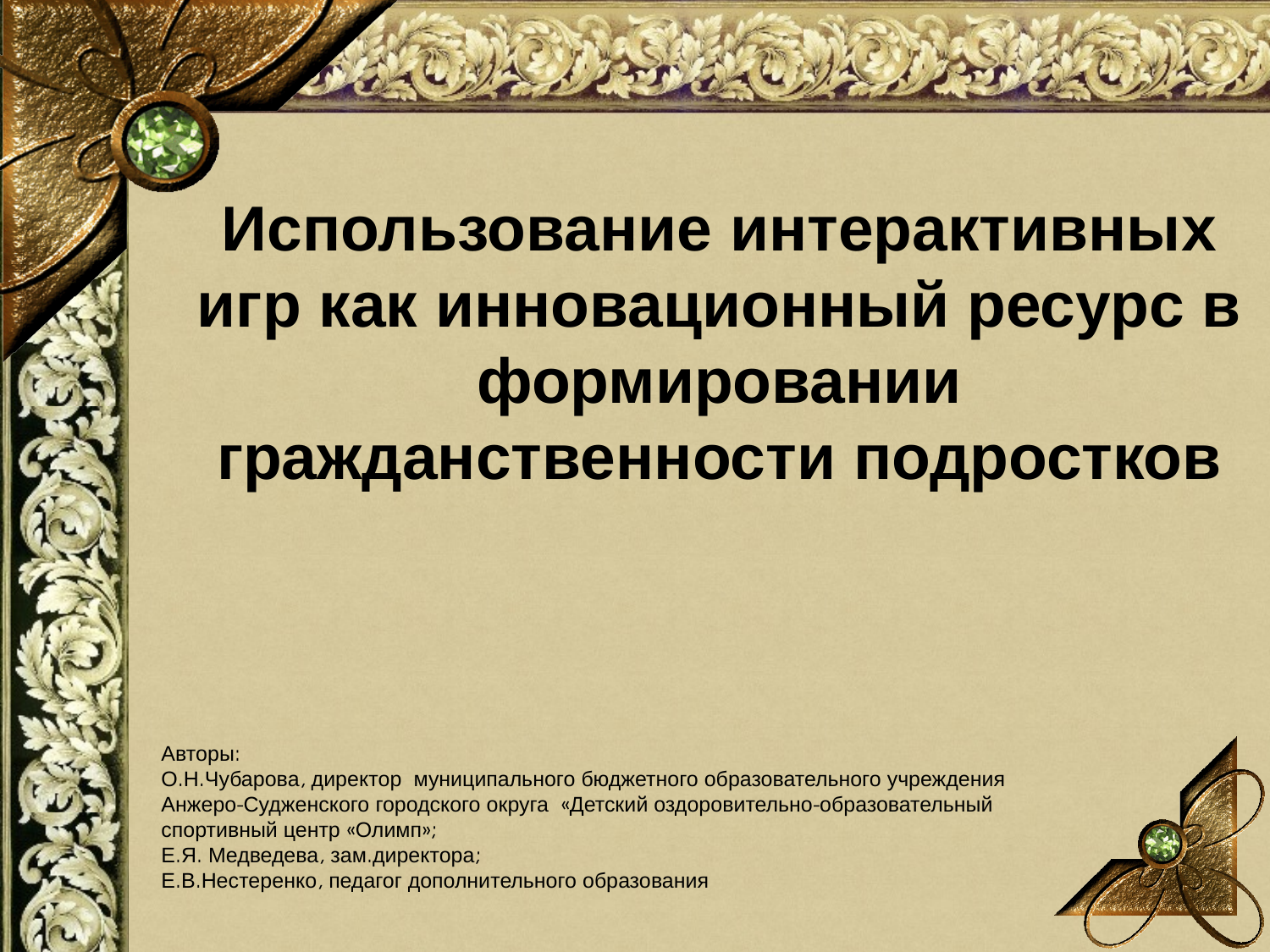

# Использование интерактивных игр как инновационный ресурс в формировании гражданственности подростков
Авторы:
О.Н.Чубарова, директор  муниципального бюджетного образовательного учреждения  Анжеро-Судженского городского округа  «Детский оздоровительно-образовательный спортивный центр «Олимп»;
Е.Я. Медведева, зам.директора;
Е.В.Нестеренко, педагог дополнительного образования